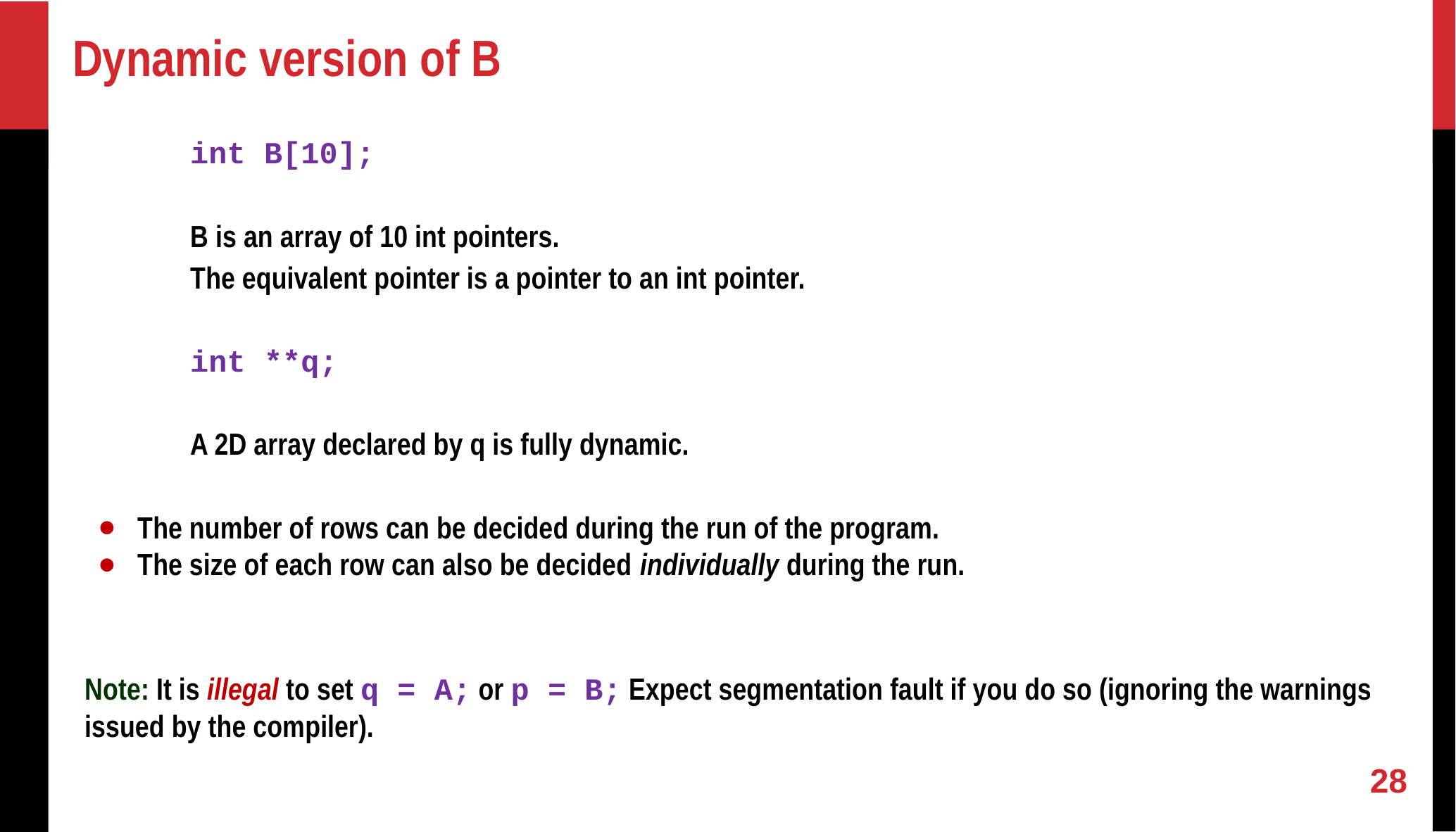

Dynamic version of B
int B[10];

B is an array of 10 int pointers.
The equivalent pointer is a pointer to an int pointer.

int **q;

A 2D array declared by q is fully dynamic.

The number of rows can be decided during the run of the program.
The size of each row can also be decided individually during the run.

Note: It is illegal to set q = A; or p = B; Expect segmentation fault if you do so (ignoring the warnings issued by the compiler).
28